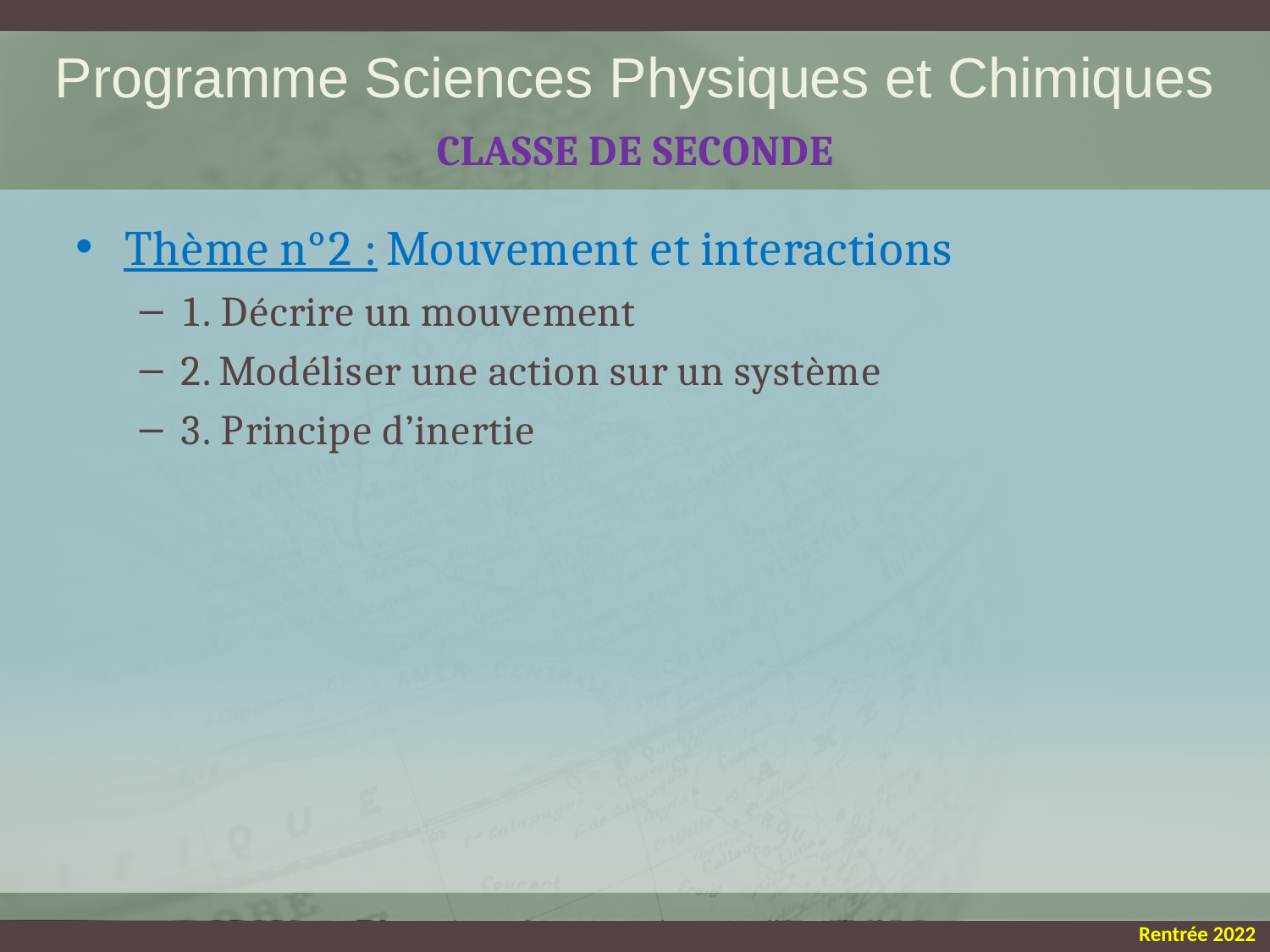

Programme Sciences Physiques et Chimiques
Classe de seconde
Thème n°2 : Mouvement et interactions
1. Décrire un mouvement
2. Modéliser une action sur un système
3. Principe d’inertie
Rentrée 2022